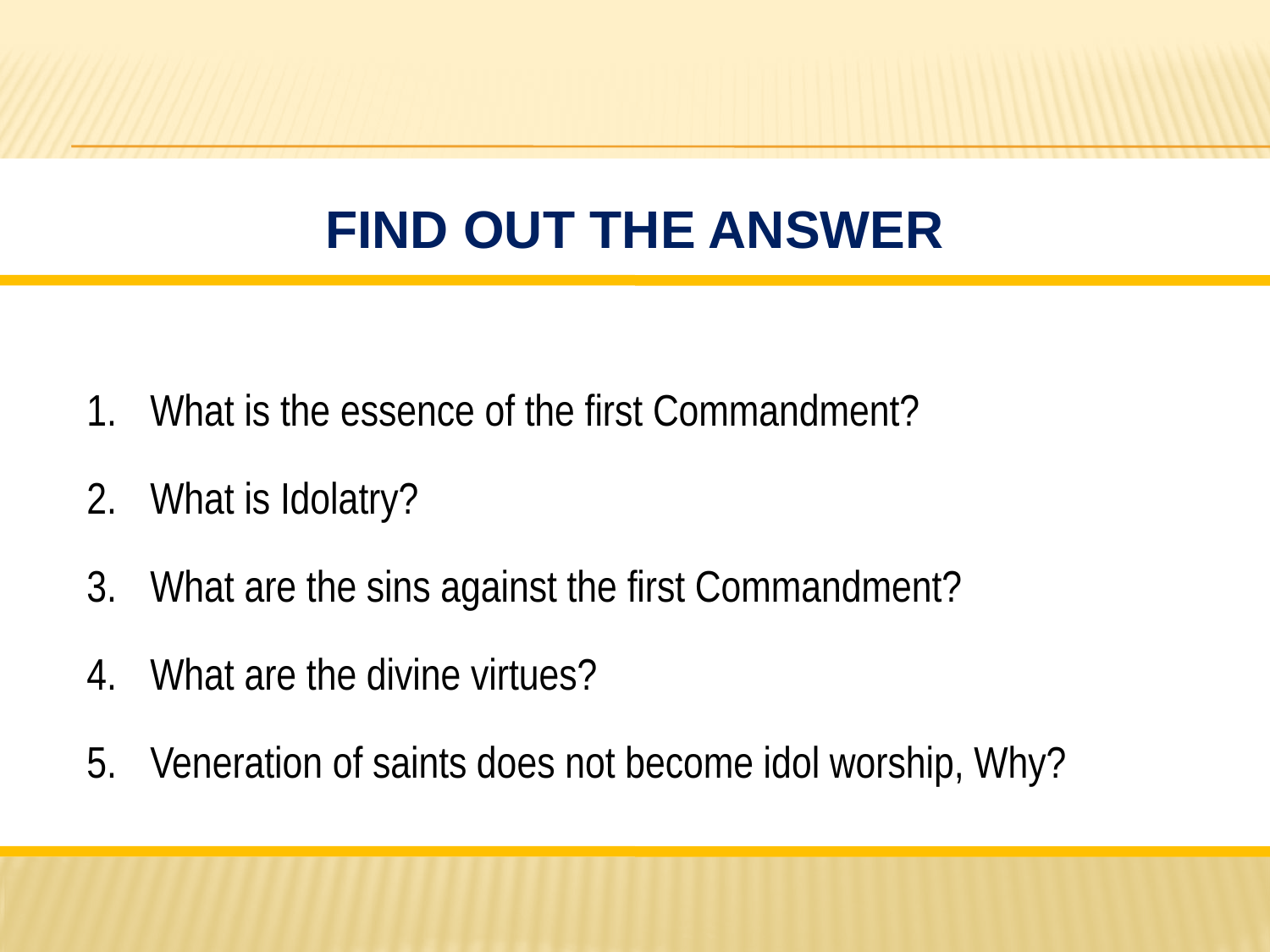

# Find out the Answer

1.	What is the essence of the first Commandment?
2.	What is Idolatry?
3.	What are the sins against the first Commandment?
4.	What are the divine virtues?
5.	Veneration of saints does not become idol worship, Why?